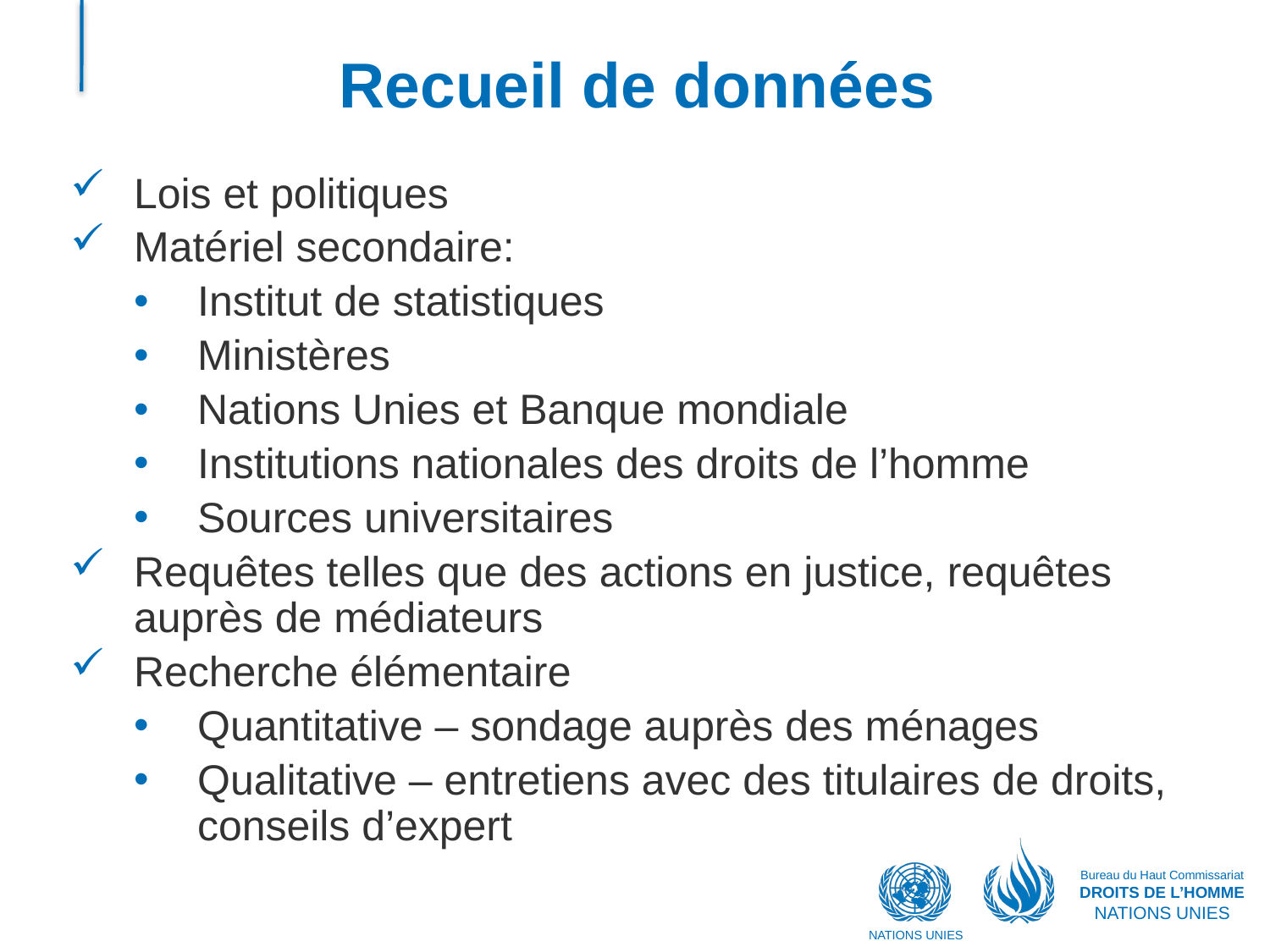

# Recueil de données
Lois et politiques
Matériel secondaire:
Institut de statistiques
Ministères
Nations Unies et Banque mondiale
Institutions nationales des droits de l’homme
Sources universitaires
Requêtes telles que des actions en justice, requêtes auprès de médiateurs
Recherche élémentaire
Quantitative – sondage auprès des ménages
Qualitative – entretiens avec des titulaires de droits, conseils d’expert
Bureau du Haut Commissariat
DROITS DE L’HOMME
NATIONS UNIES
NATIONS UNIES